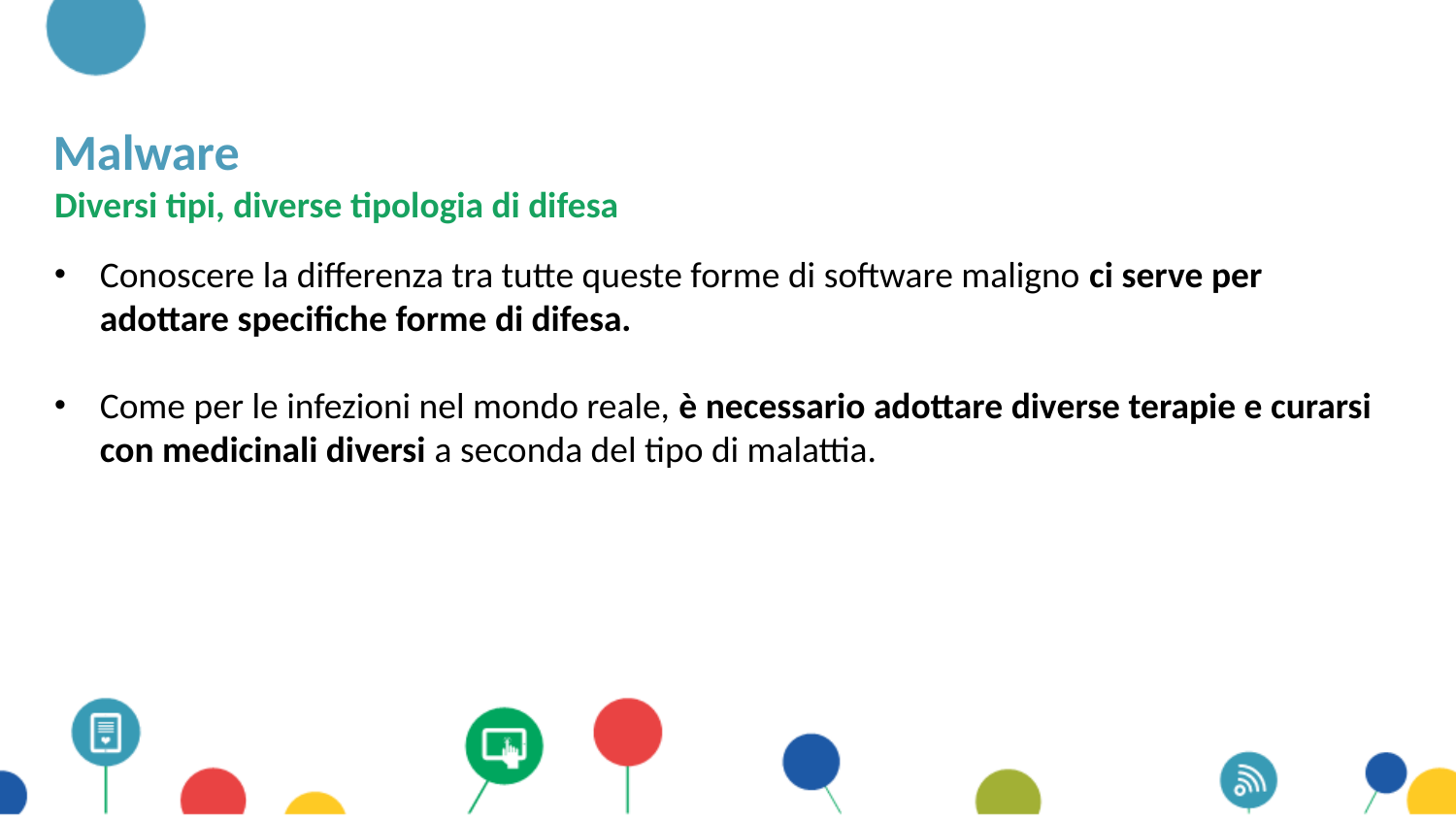

# Malware
Diversi tipi, diverse tipologia di difesa
Conoscere la differenza tra tutte queste forme di software maligno ci serve per adottare specifiche forme di difesa.

Come per le infezioni nel mondo reale, è necessario adottare diverse terapie e curarsi con medicinali diversi a seconda del tipo di malattia.